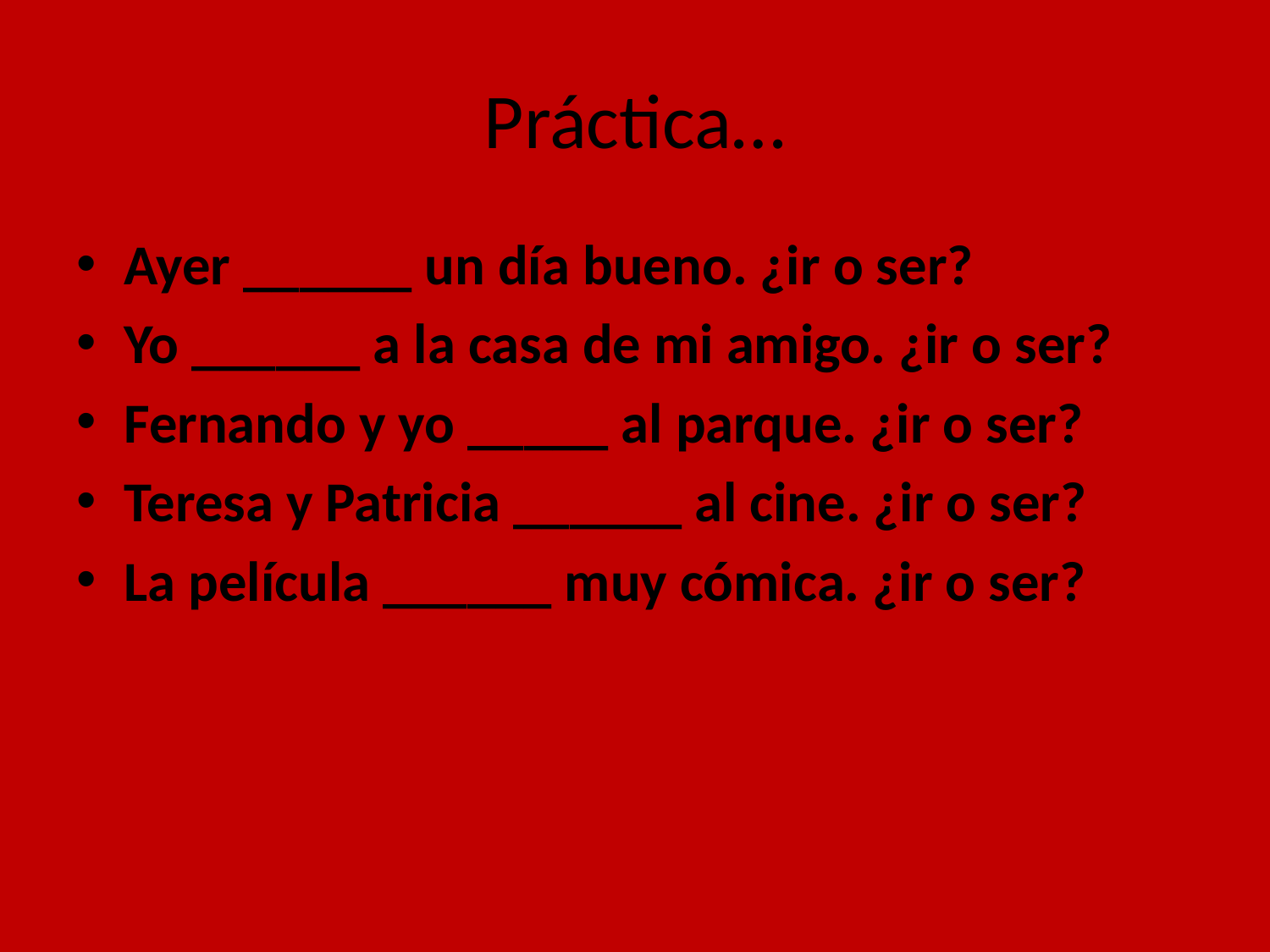

# Práctica…
Ayer ______ un día bueno. ¿ir o ser?
Yo ______ a la casa de mi amigo. ¿ir o ser?
Fernando y yo _____ al parque. ¿ir o ser?
Teresa y Patricia ______ al cine. ¿ir o ser?
La película ______ muy cómica. ¿ir o ser?